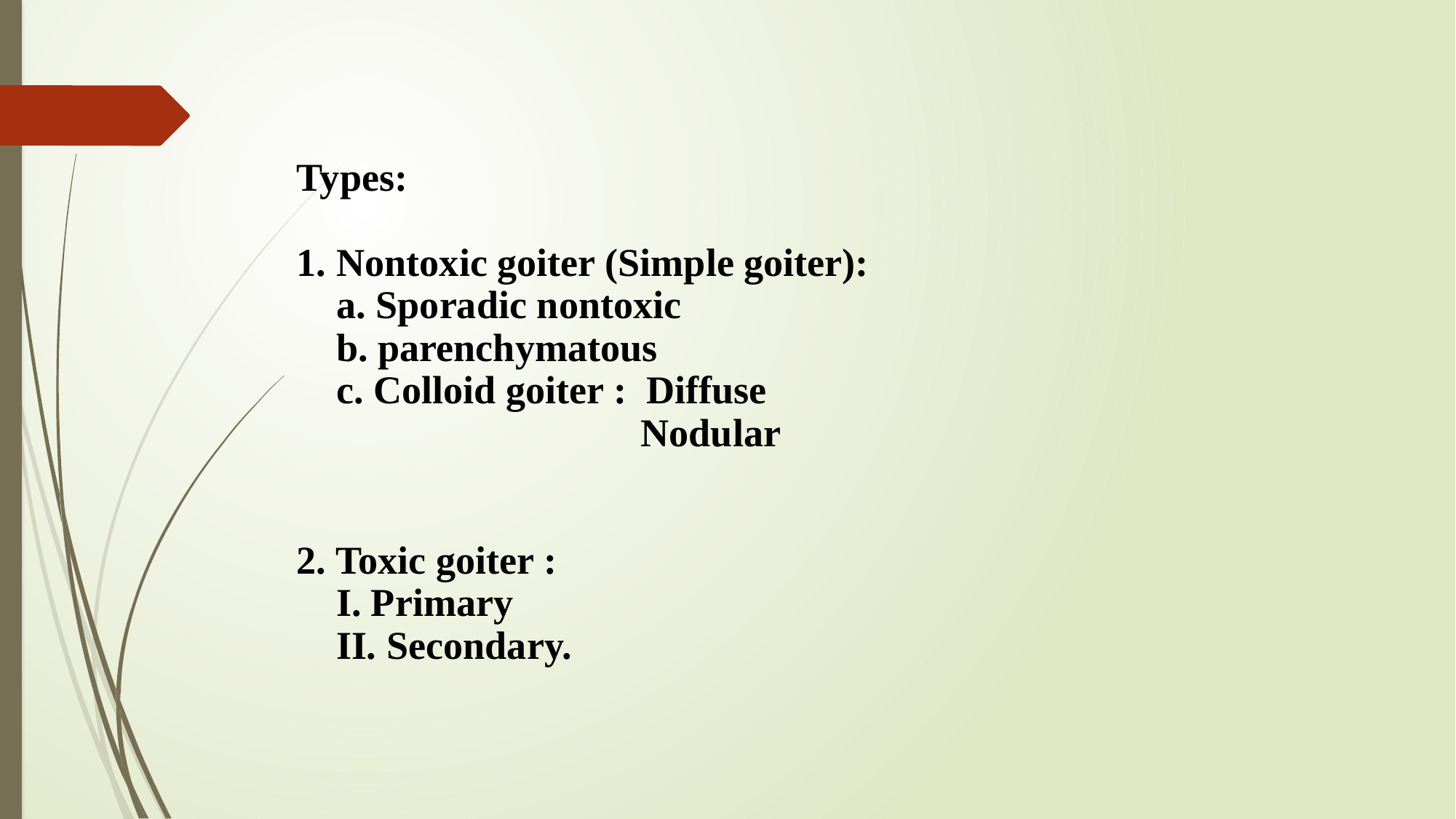

Types:

1. Nontoxic goiter (Simple goiter):
    a. Sporadic nontoxic
    b. parenchymatous
    c. Colloid goiter :  Diffuse
                                   Nodular

2. Toxic goiter :
    I. Primary
    II. Secondary.